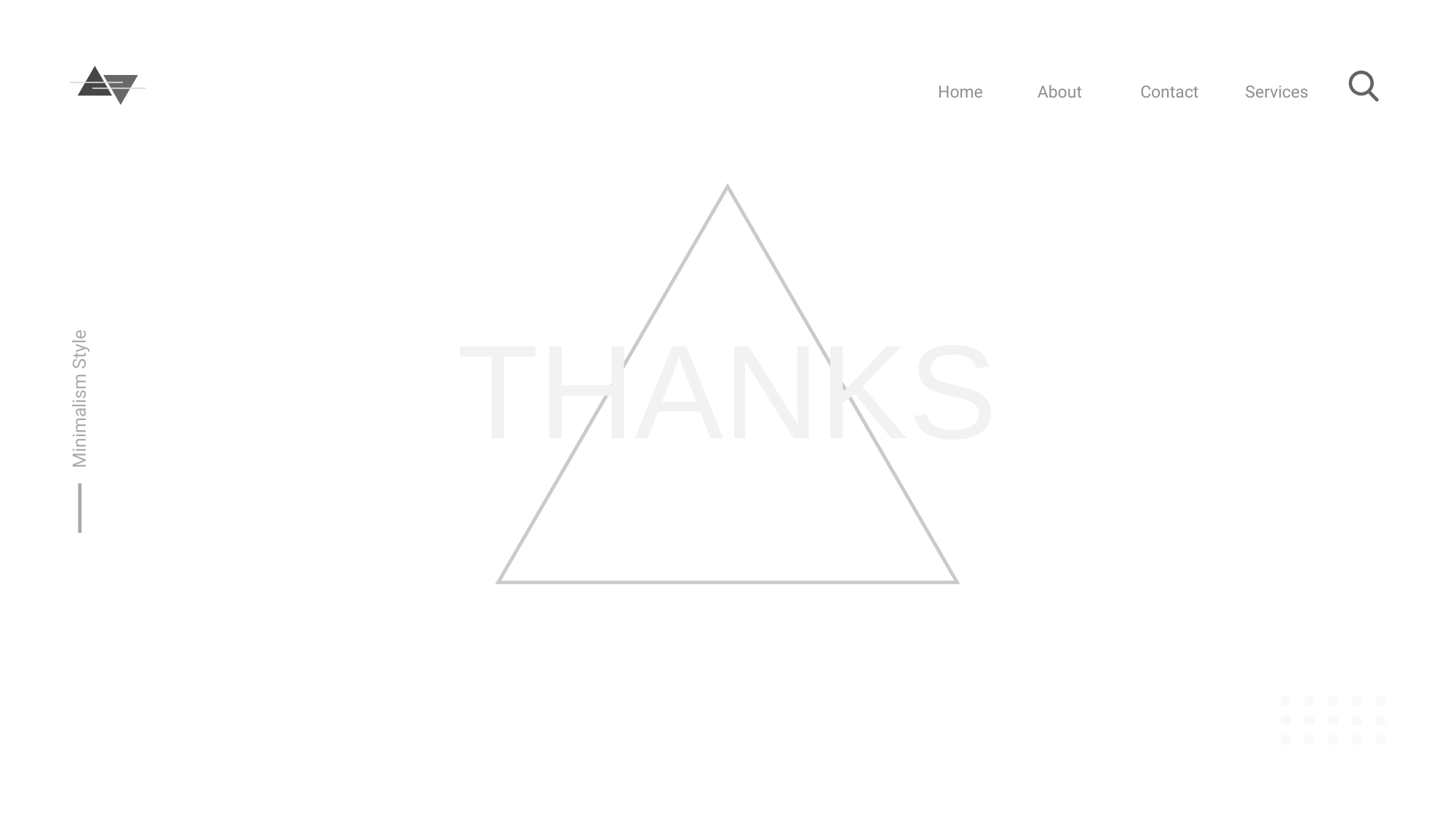

Home
About
Contact
Services

THANKS
Minimalism Style

And See You Next Time

30
- MODERN DESIGN